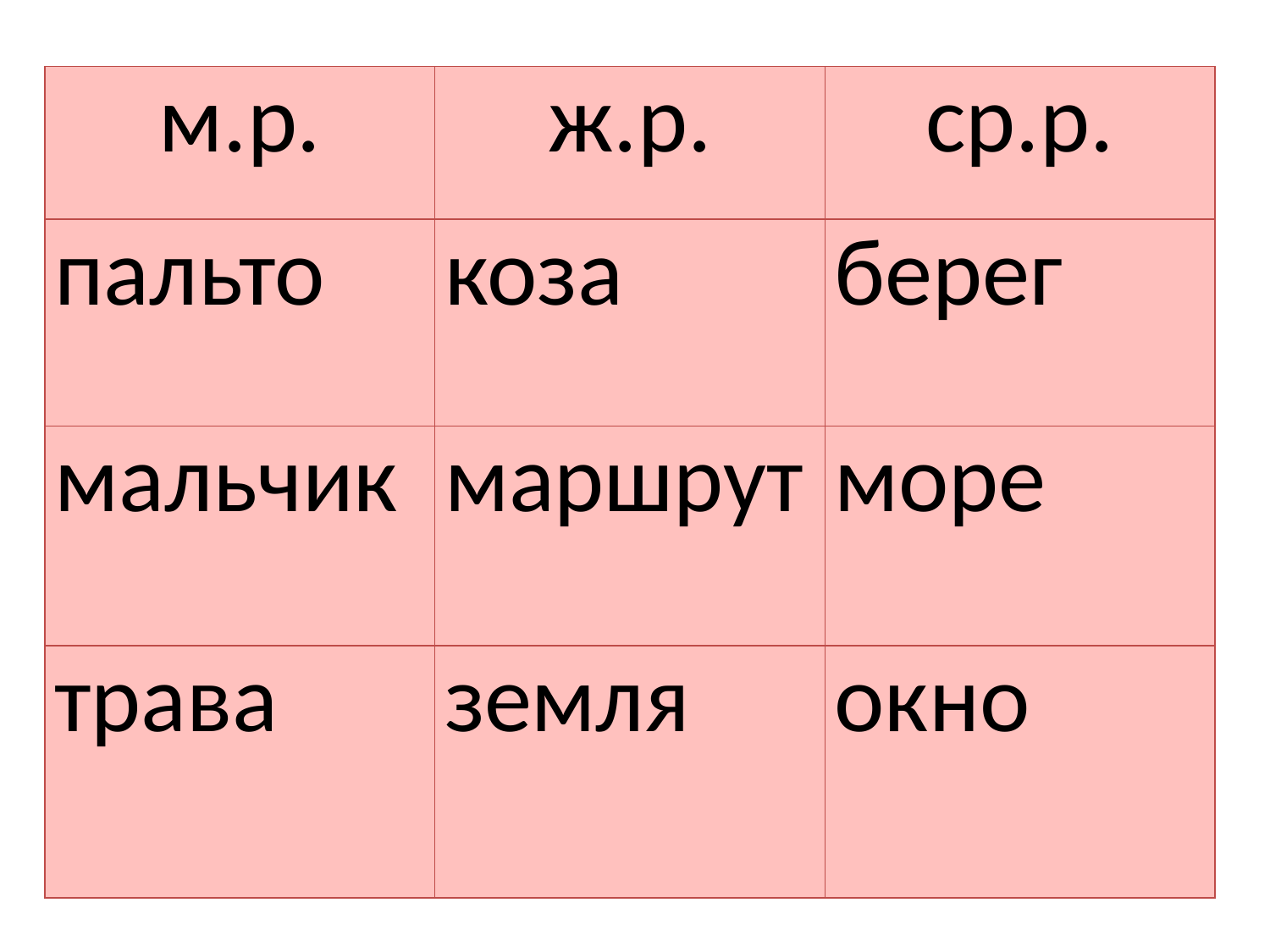

| м.р. | ж.р. | ср.р. |
| --- | --- | --- |
| пальто | коза | берег |
| мальчик | маршрут | море |
| трава | земля | окно |